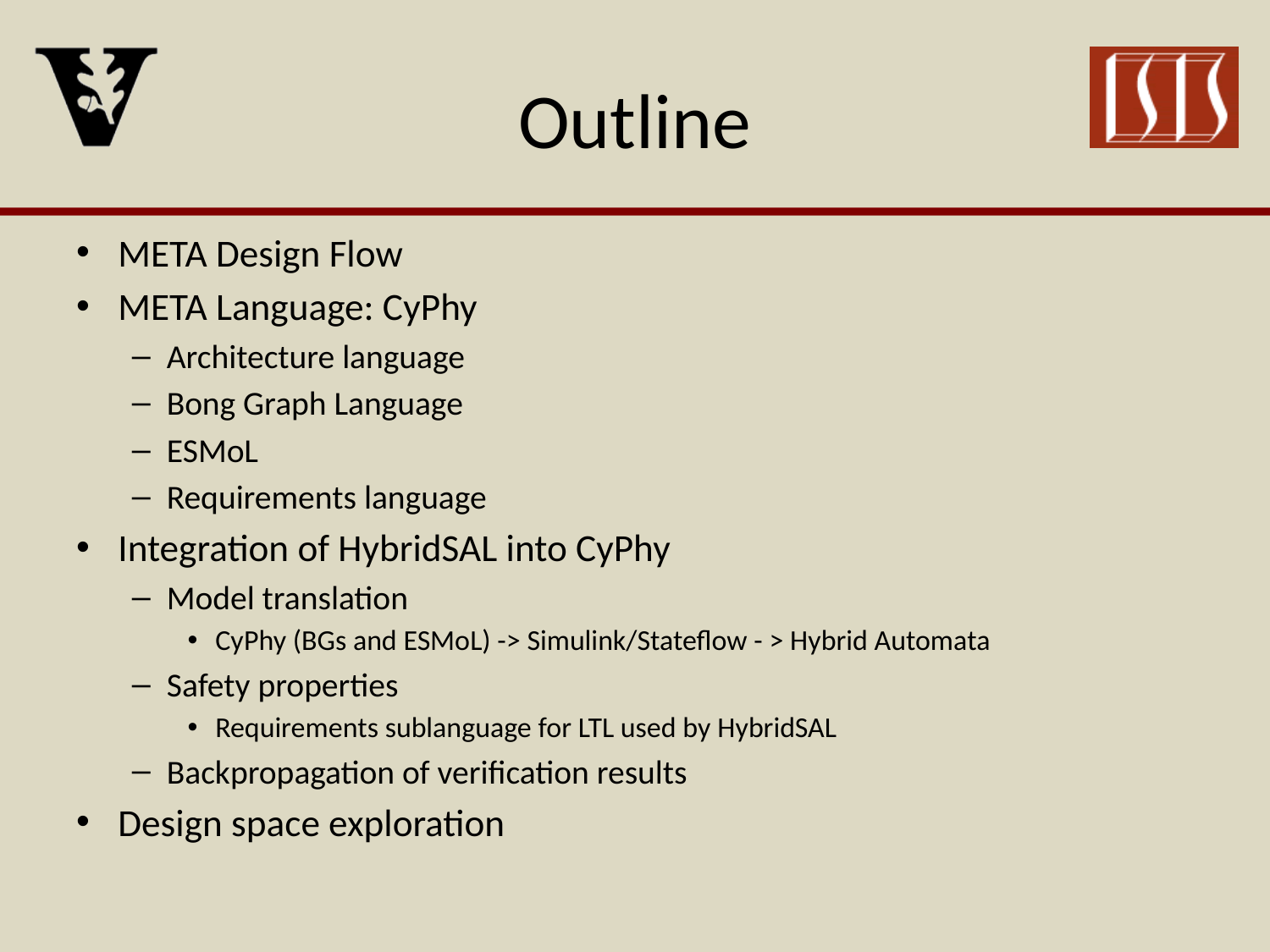

# Outline
META Design Flow
META Language: CyPhy
Architecture language
Bong Graph Language
ESMoL
Requirements language
Integration of HybridSAL into CyPhy
Model translation
CyPhy (BGs and ESMoL) -> Simulink/Stateflow - > Hybrid Automata
Safety properties
Requirements sublanguage for LTL used by HybridSAL
Backpropagation of verification results
Design space exploration